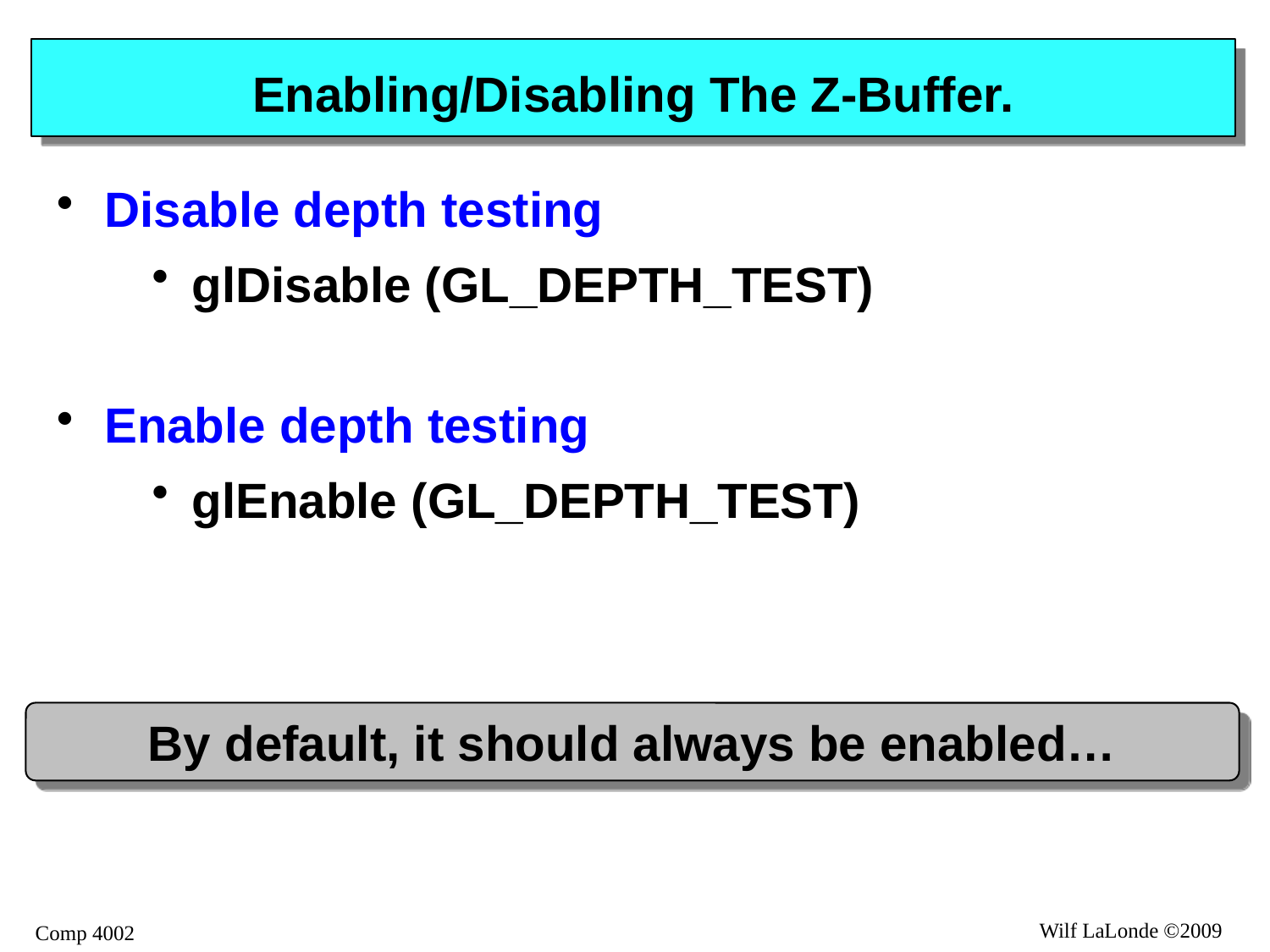

# Enabling/Disabling The Z-Buffer.
Disable depth testing
glDisable (GL_DEPTH_TEST)

Enable depth testing
glEnable (GL_DEPTH_TEST)

By default, it should always be enabled…